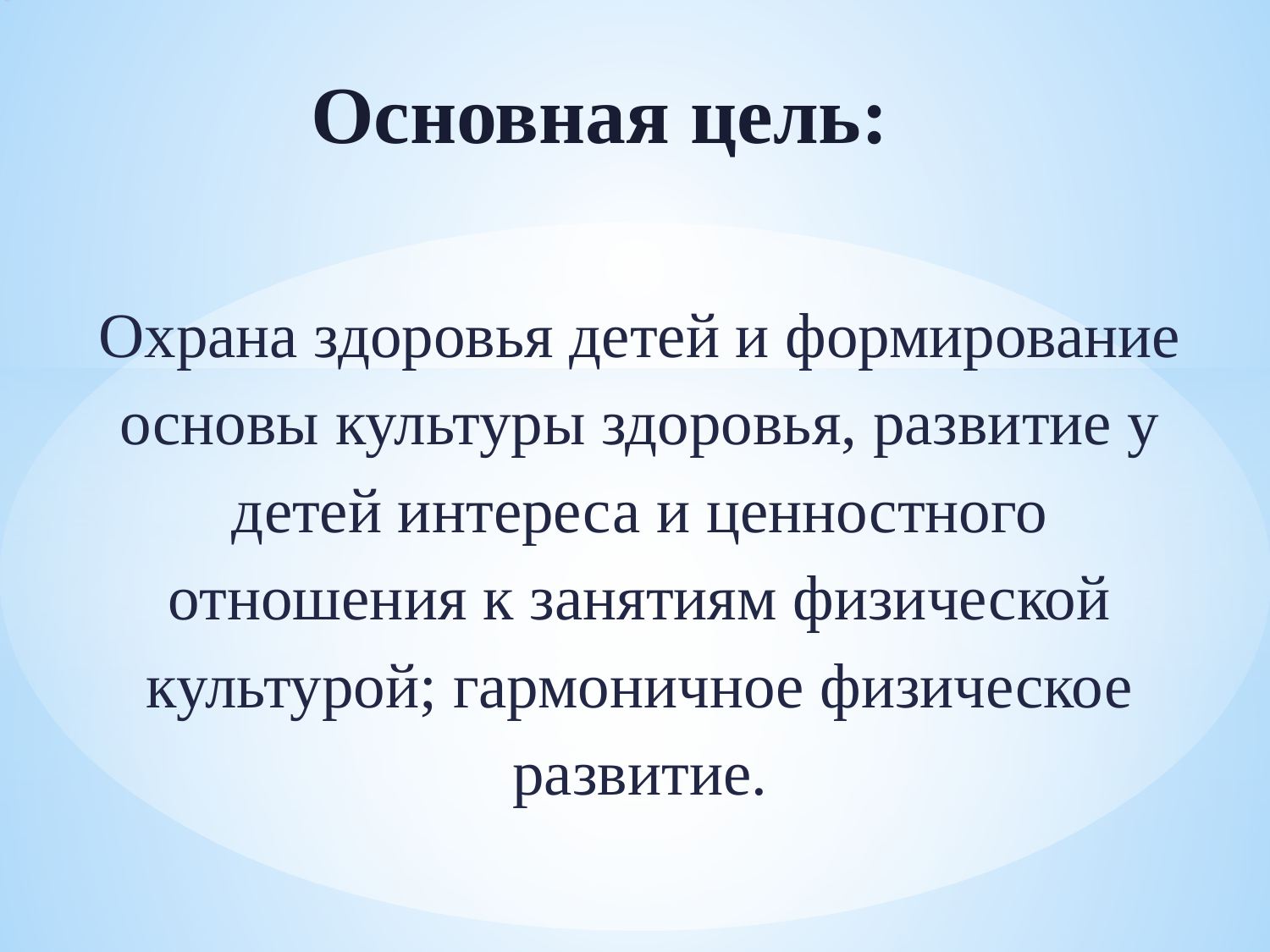

# Основная цель:
Охрана здоровья детей и формирование основы культуры здоровья, развитие у детей интереса и ценностного отношения к занятиям физической культурой; гармоничное физическое развитие.